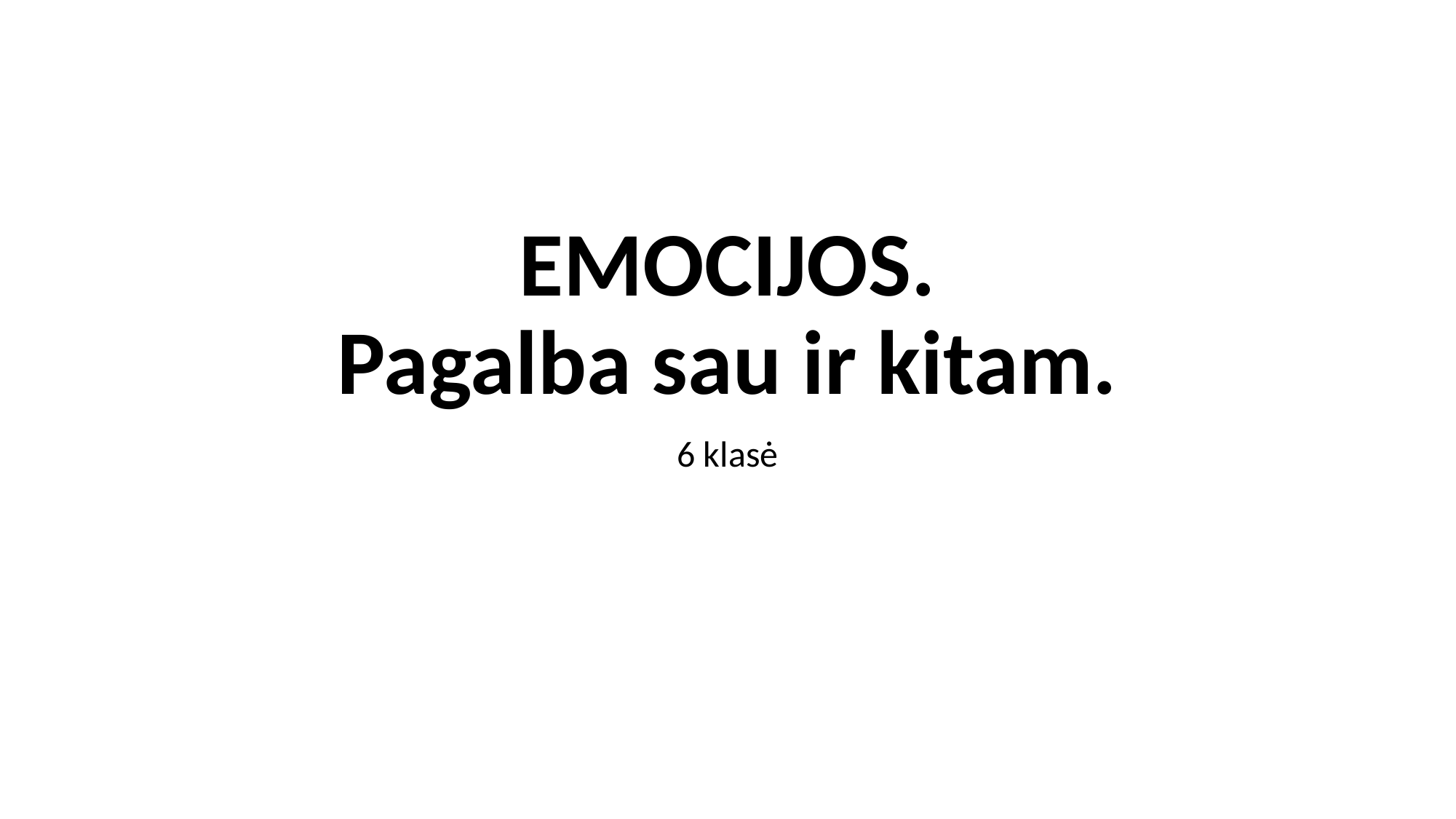

# EMOCIJOS. Pagalba sau ir kitam.
6 klasė